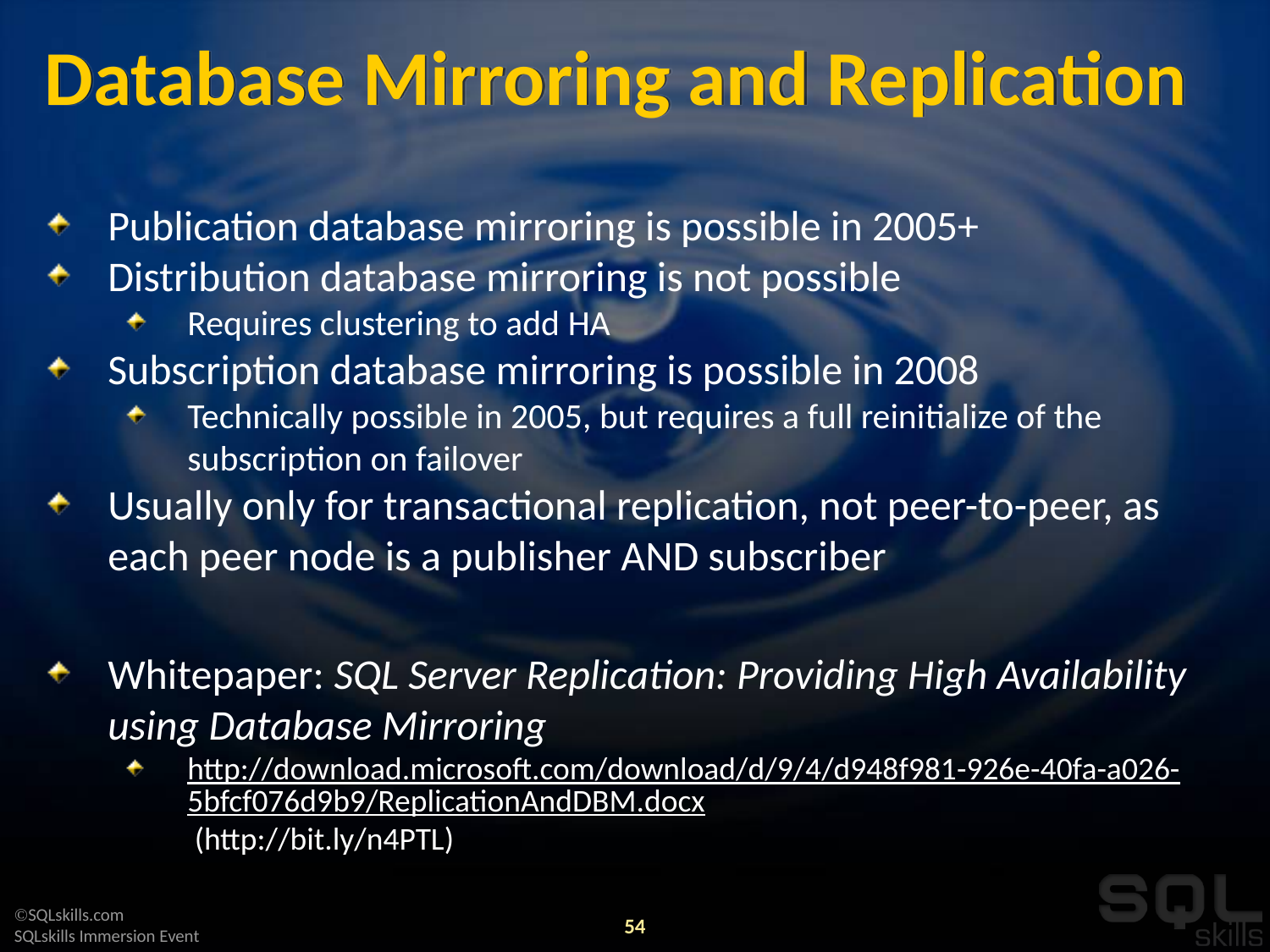

# Database Mirroring and Replication
Publication database mirroring is possible in 2005+
Distribution database mirroring is not possible
Requires clustering to add HA
Subscription database mirroring is possible in 2008
Technically possible in 2005, but requires a full reinitialize of the subscription on failover
Usually only for transactional replication, not peer-to-peer, as each peer node is a publisher AND subscriber

Whitepaper: SQL Server Replication: Providing High Availability using Database Mirroring
http://download.microsoft.com/download/d/9/4/d948f981-926e-40fa-a026-5bfcf076d9b9/ReplicationAndDBM.docx (http://bit.ly/n4PTL)
54